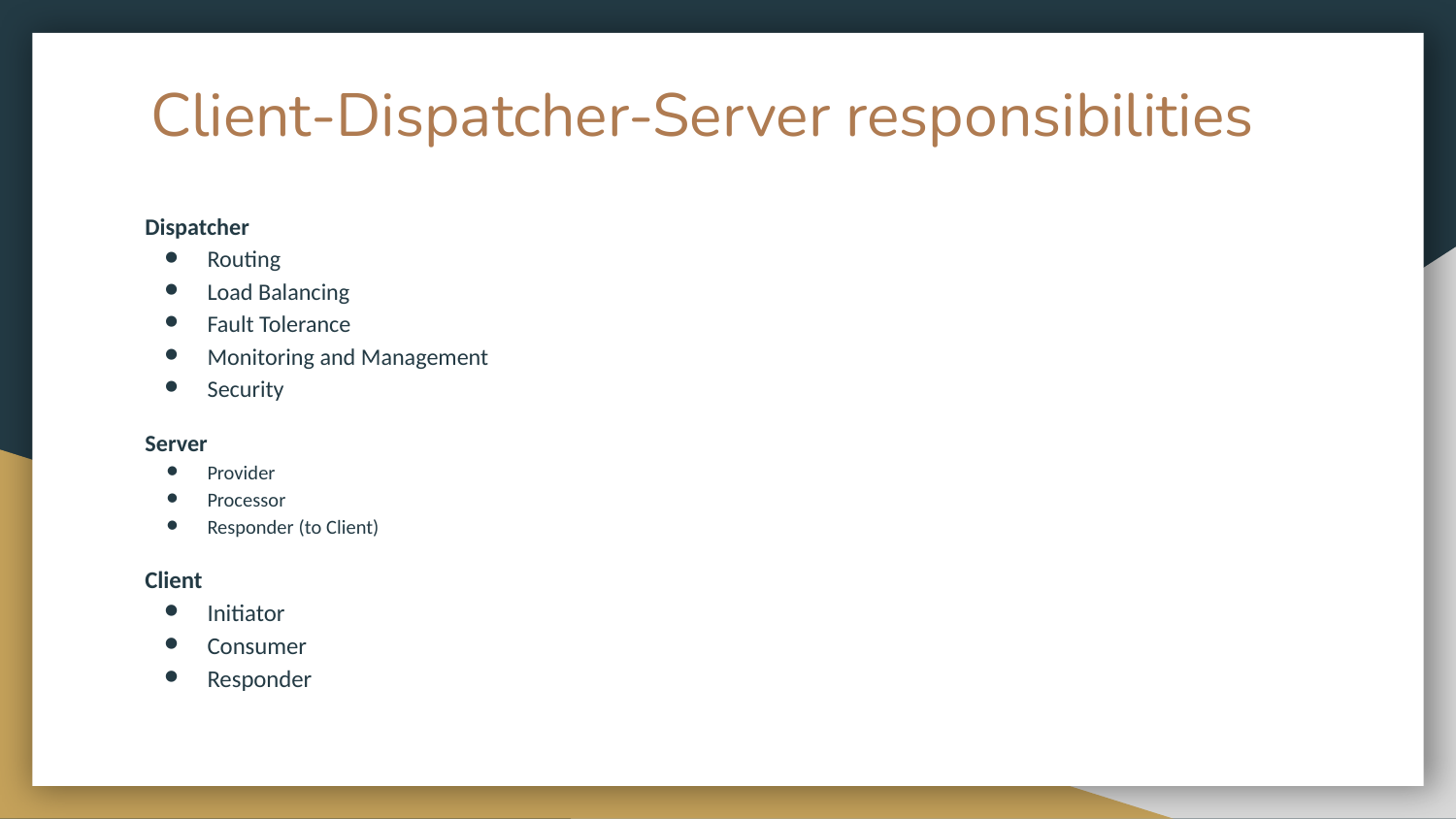

# Client-Dispatcher-Server responsibilities
Dispatcher
Routing
Load Balancing
Fault Tolerance
Monitoring and Management
Security

Server
Provider
Processor
Responder (to Client)
Client
Initiator
Consumer
Responder